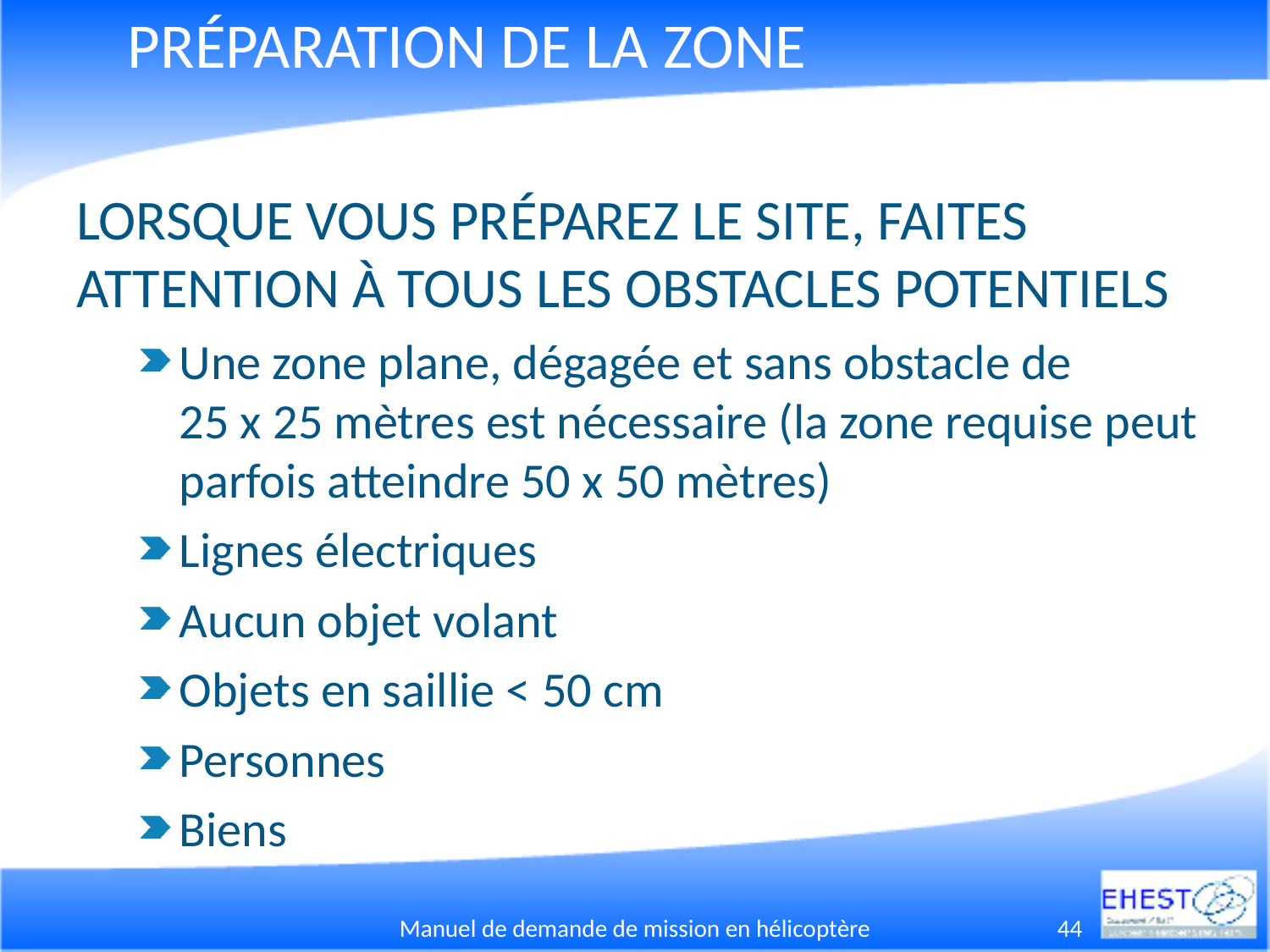

# PRÉPARATION DE LA ZONE
LORSQUE VOUS PRÉPAREZ LE SITE, FAITES ATTENTION À TOUS LES OBSTACLES POTENTIELS
Une zone plane, dégagée et sans obstacle de 25 x 25 mètres est nécessaire (la zone requise peut parfois atteindre 50 x 50 mètres)
Lignes électriques
Aucun objet volant
Objets en saillie < 50 cm
Personnes
Biens

Manuel de demande de mission en hélicoptère
44